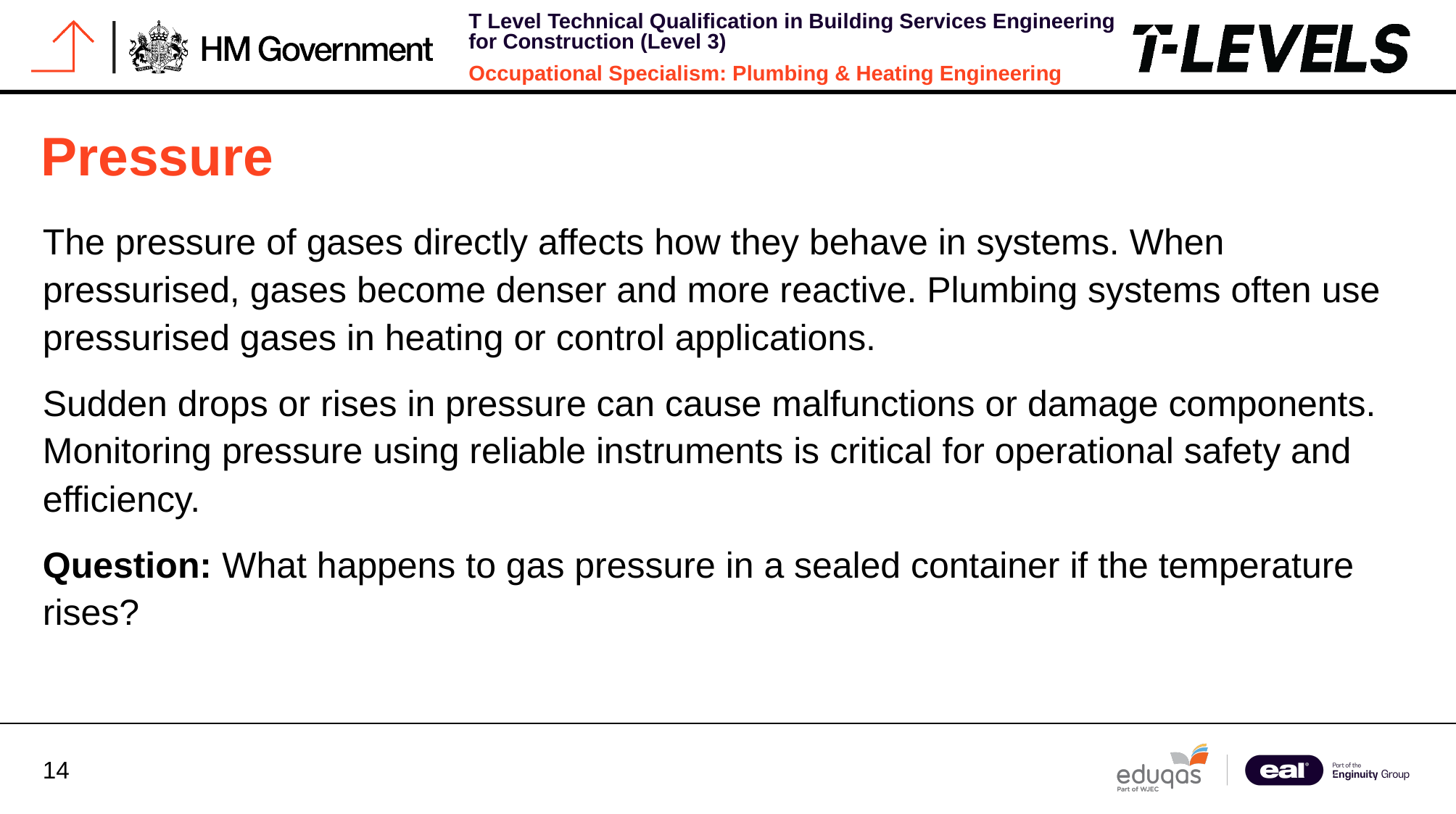

# Pressure
The pressure of gases directly affects how they behave in systems. When pressurised, gases become denser and more reactive. Plumbing systems often use pressurised gases in heating or control applications.
Sudden drops or rises in pressure can cause malfunctions or damage components. Monitoring pressure using reliable instruments is critical for operational safety and efficiency.
Question: What happens to gas pressure in a sealed container if the temperature rises?